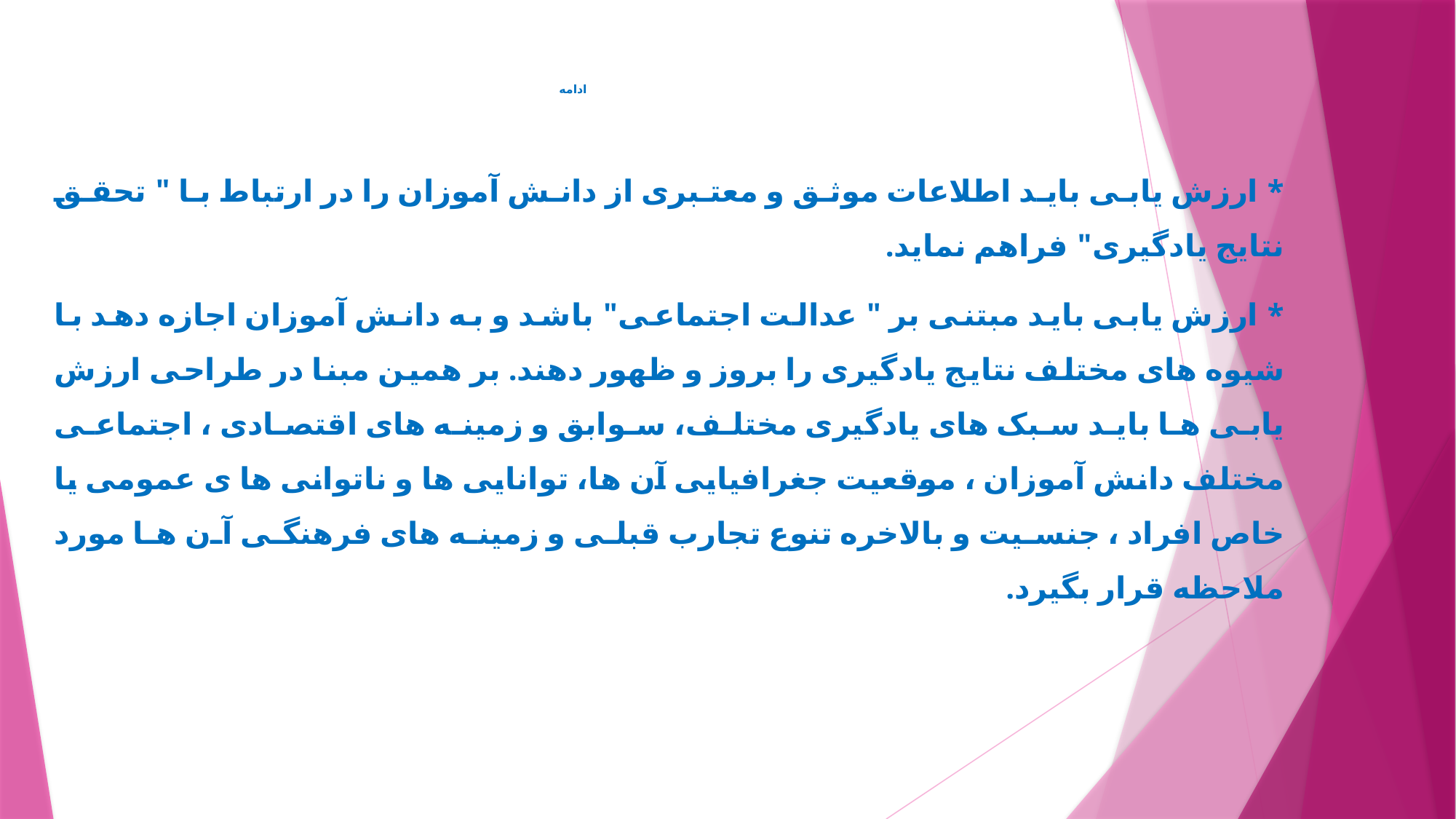

# ادامه
* ارزش یابی باید اطلاعات موثق و معتبری از دانش آموزان را در ارتباط با " تحقق نتایج یادگیری" فراهم نماید.
* ارزش یابی باید مبتنی بر " عدالت اجتماعی" باشد و به دانش آموزان اجازه دهد با شیوه های مختلف نتایج یادگیری را بروز و ظهور دهند. بر همین مبنا در طراحی ارزش یابی ها باید سبک های یادگیری مختلف، سوابق و زمینه های اقتصادی ، اجتماعی مختلف دانش آموزان ، موقعیت جغرافیایی آن ها، توانایی ها و ناتوانی ها ی عمومی یا خاص افراد ، جنسیت و بالاخره تنوع تجارب قبلی و زمینه های فرهنگی آن ها مورد ملاحظه قرار بگیرد.